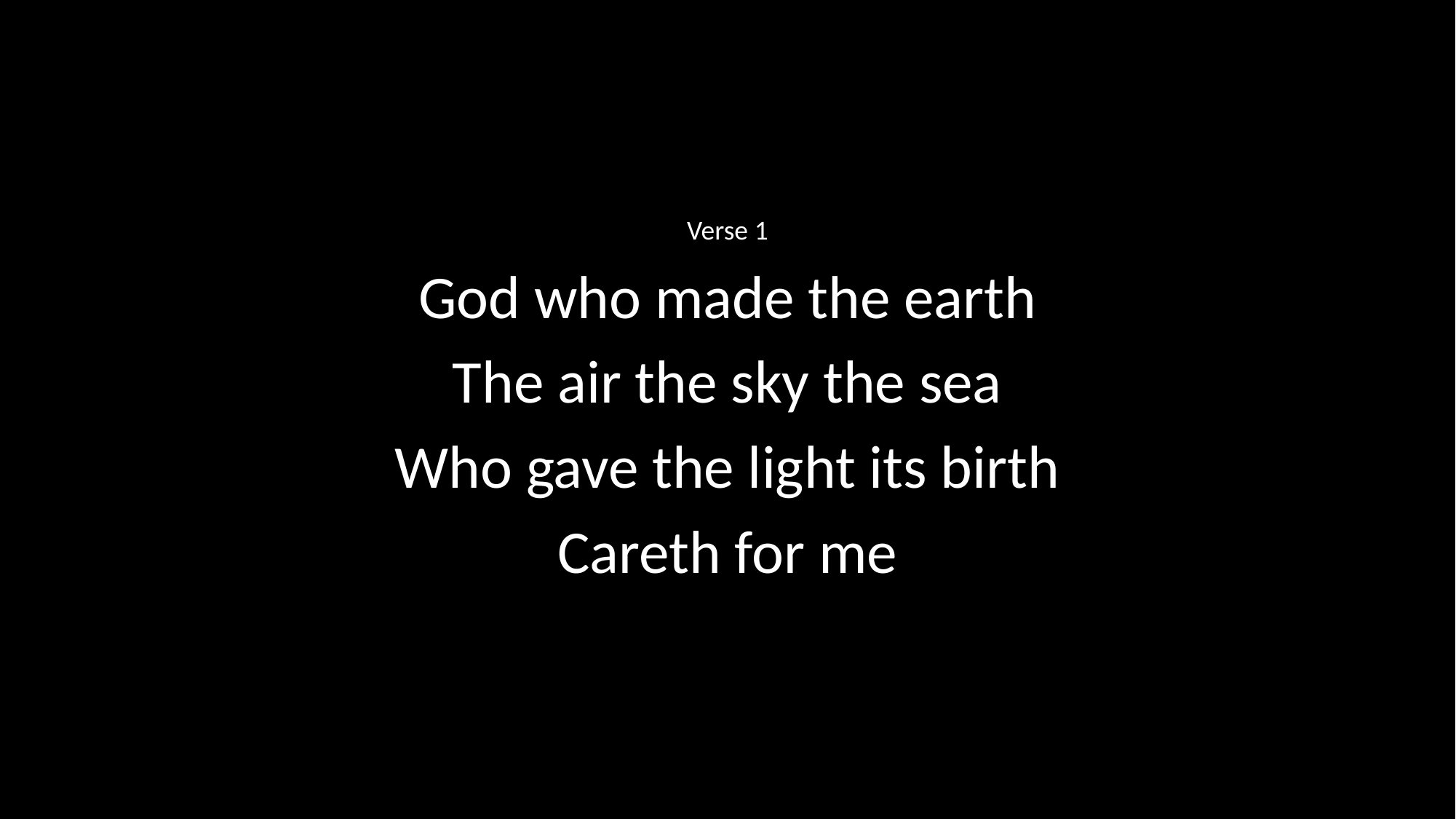

Verse 1
God who made the earth
The air the sky the sea
Who gave the light its birth
Careth for me